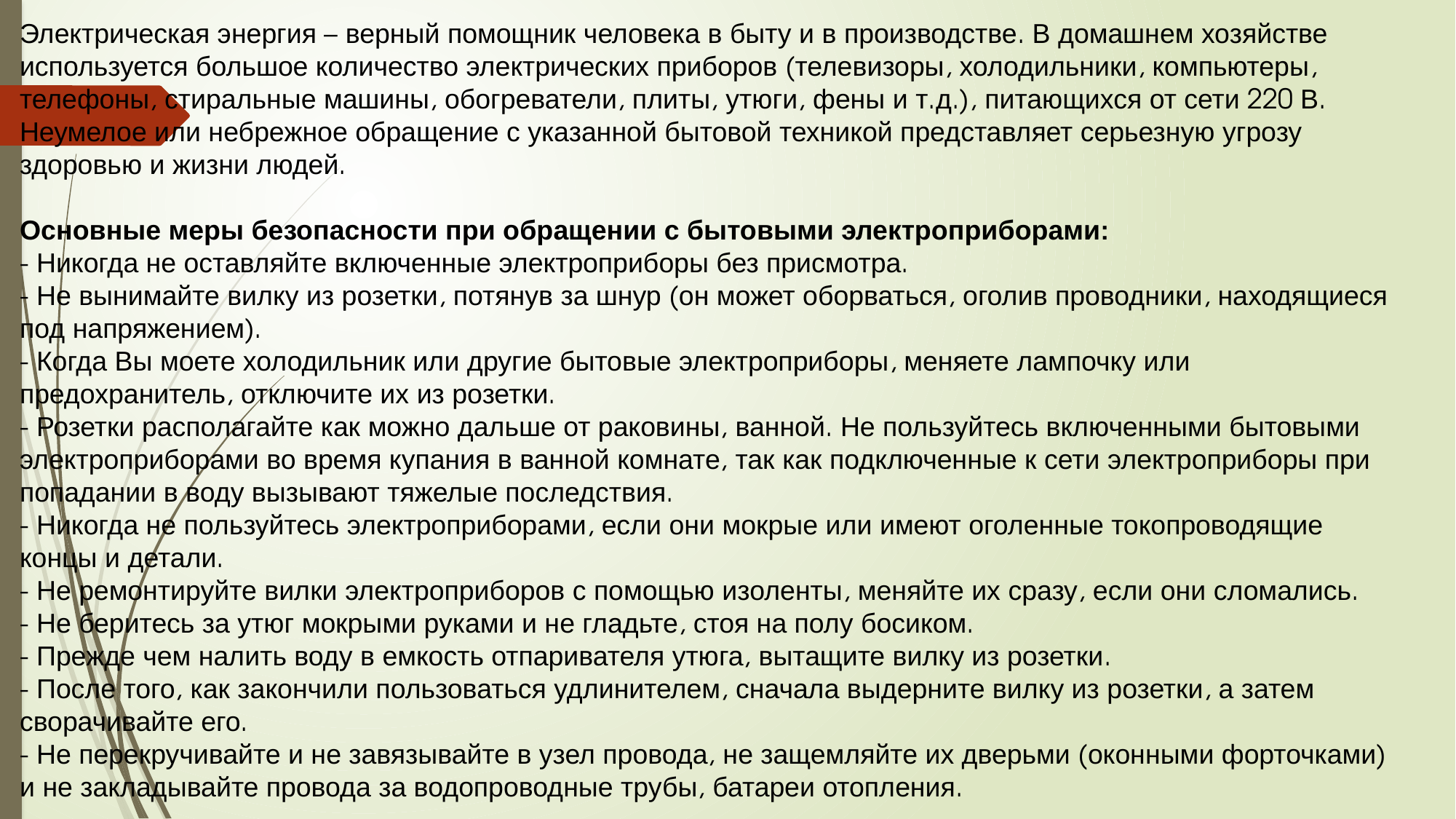

Электрическая энергия – верный помощник человека в быту и в производстве. В домашнем хозяйстве используется большое количество электрических приборов (телевизоры, холодильники, компьютеры, телефоны, стиральные машины, обогреватели, плиты, утюги, фены и т.д.), питающихся от сети 220 В. Неумелое или небрежное обращение с указанной бытовой техникой представляет серьезную угрозу здоровью и жизни людей.

Основные меры безопасности при обращении с бытовыми электроприборами:
- Никогда не оставляйте включенные электроприборы без присмотра.
- Не вынимайте вилку из розетки, потянув за шнур (он может оборваться, оголив проводники, находящиеся под напряжением).
- Когда Вы моете холодильник или другие бытовые электроприборы, меняете лампочку или предохранитель, отключите их из розетки.
- Розетки располагайте как можно дальше от раковины, ванной. Не пользуйтесь включенными бытовыми электроприборами во время купания в ванной комнате, так как подключенные к сети электроприборы при попадании в воду вызывают тяжелые последствия.
- Никогда не пользуйтесь электроприборами, если они мокрые или имеют оголенные токопроводящие концы и детали.
- Не ремонтируйте вилки электроприборов с помощью изоленты, меняйте их сразу, если они сломались.
- Не беритесь за утюг мокрыми руками и не гладьте, стоя на полу босиком.
- Прежде чем налить воду в емкость отпаривателя утюга, вытащите вилку из розетки.
- После того, как закончили пользоваться удлинителем, сначала выдерните вилку из розетки, а затем сворачивайте его.
- Не перекручивайте и не завязывайте в узел провода, не защемляйте их дверьми (оконными форточками) и не закладывайте провода за водопроводные трубы, батареи отопления.